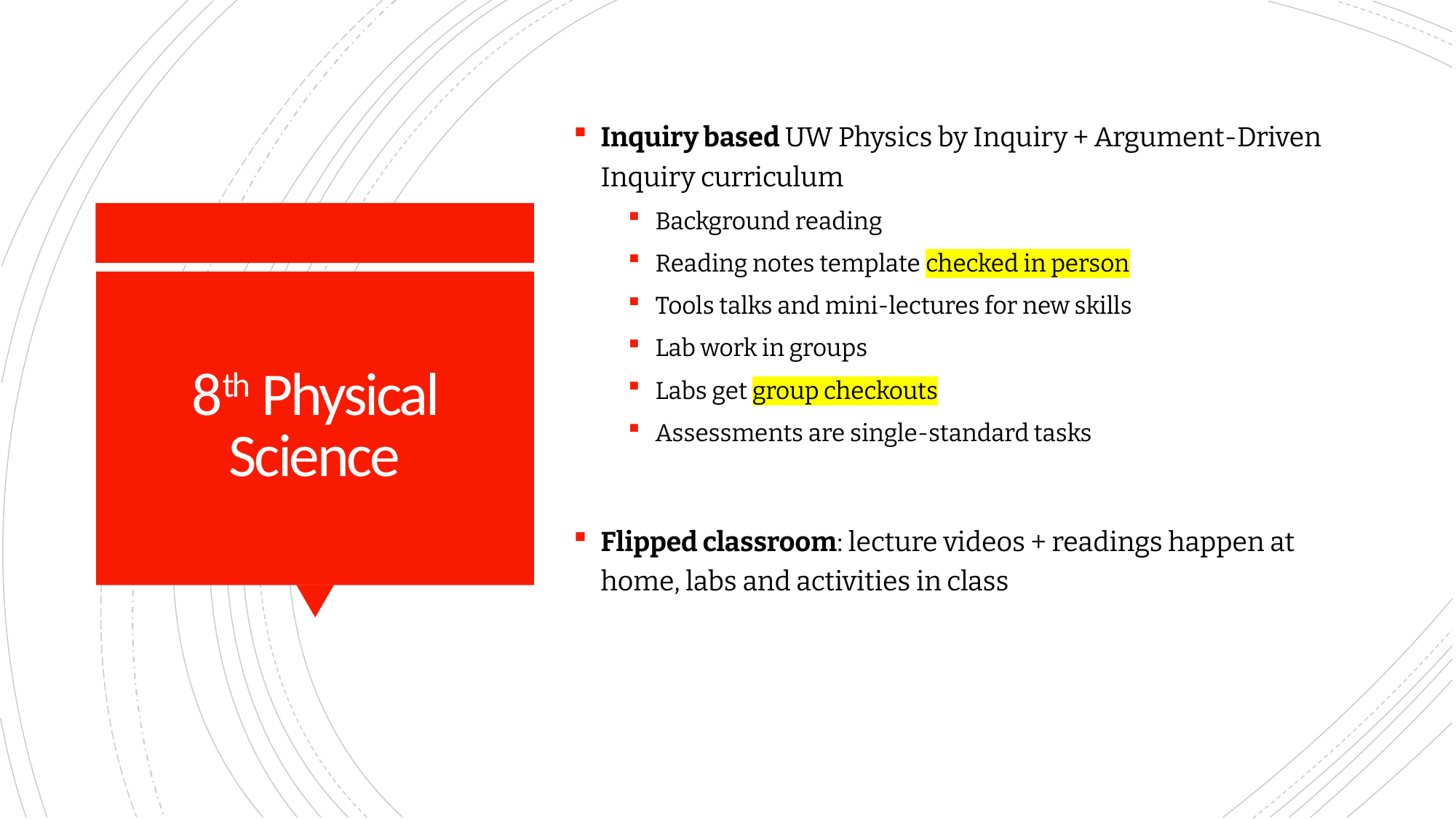

Inquiry based UW Physics by Inquiry + Argument-Driven Inquiry curriculum
Background reading
Reading notes template checked in person
Tools talks and mini-lectures for new skills
Lab work in groups
Labs get group checkouts
Assessments are single-standard tasks

Flipped classroom: lecture videos + readings happen at home, labs and activities in class

# 8th Physical Science